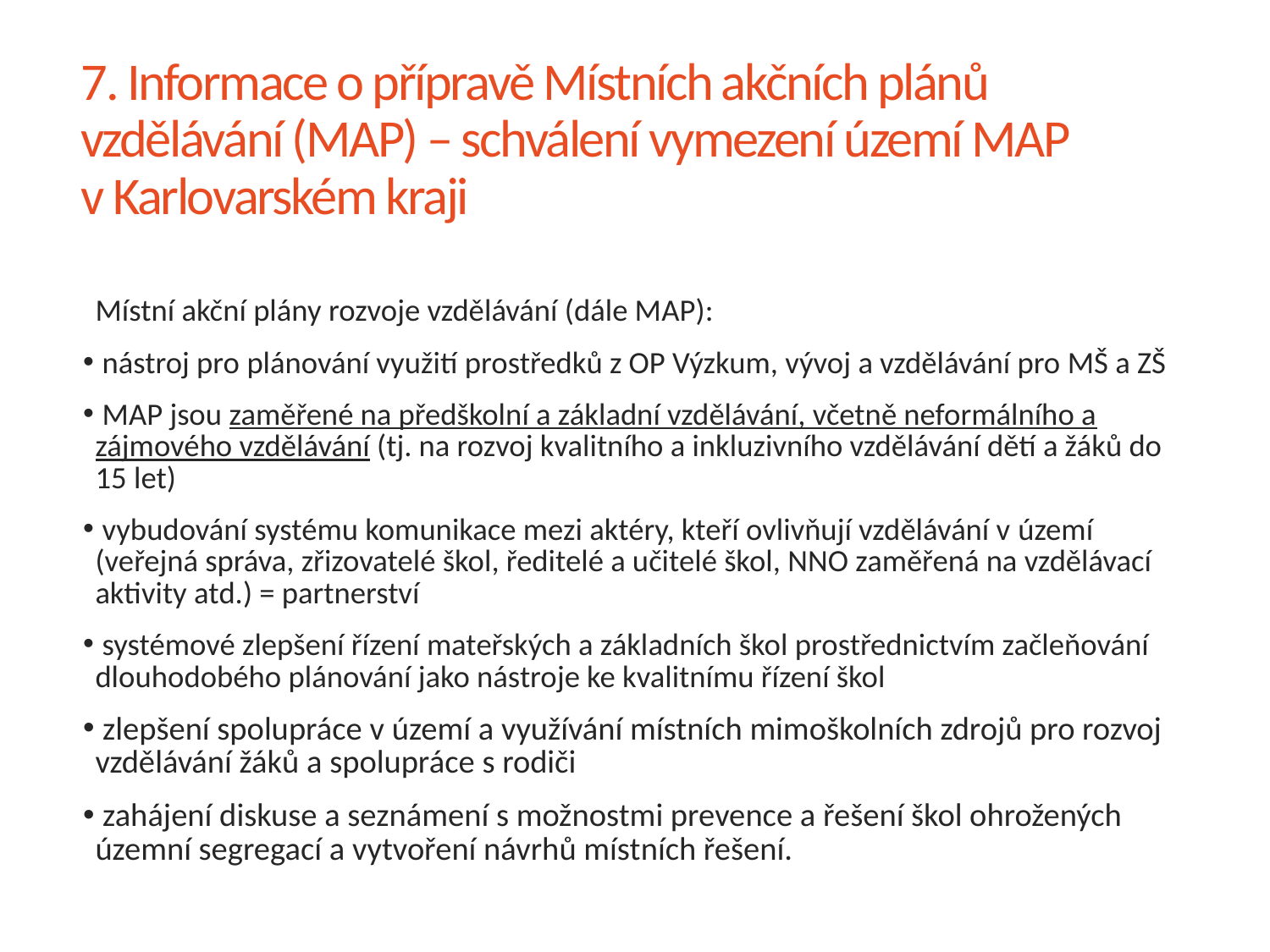

# 7. Informace o přípravě Místních akčních plánů vzdělávání (MAP) – schválení vymezení území MAP v Karlovarském kraji

Místní akční plány rozvoje vzdělávání (dále MAP):
 nástroj pro plánování využití prostředků z OP Výzkum, vývoj a vzdělávání pro MŠ a ZŠ
 MAP jsou zaměřené na předškolní a základní vzdělávání, včetně neformálního a zájmového vzdělávání (tj. na rozvoj kvalitního a inkluzivního vzdělávání dětí a žáků do 15 let)
 vybudování systému komunikace mezi aktéry, kteří ovlivňují vzdělávání v území (veřejná správa, zřizovatelé škol, ředitelé a učitelé škol, NNO zaměřená na vzdělávací aktivity atd.) = partnerství
 systémové zlepšení řízení mateřských a základních škol prostřednictvím začleňování dlouhodobého plánování jako nástroje ke kvalitnímu řízení škol
 zlepšení spolupráce v území a využívání místních mimoškolních zdrojů pro rozvoj vzdělávání žáků a spolupráce s rodiči
 zahájení diskuse a seznámení s možnostmi prevence a řešení škol ohrožených územní segregací a vytvoření návrhů místních řešení.